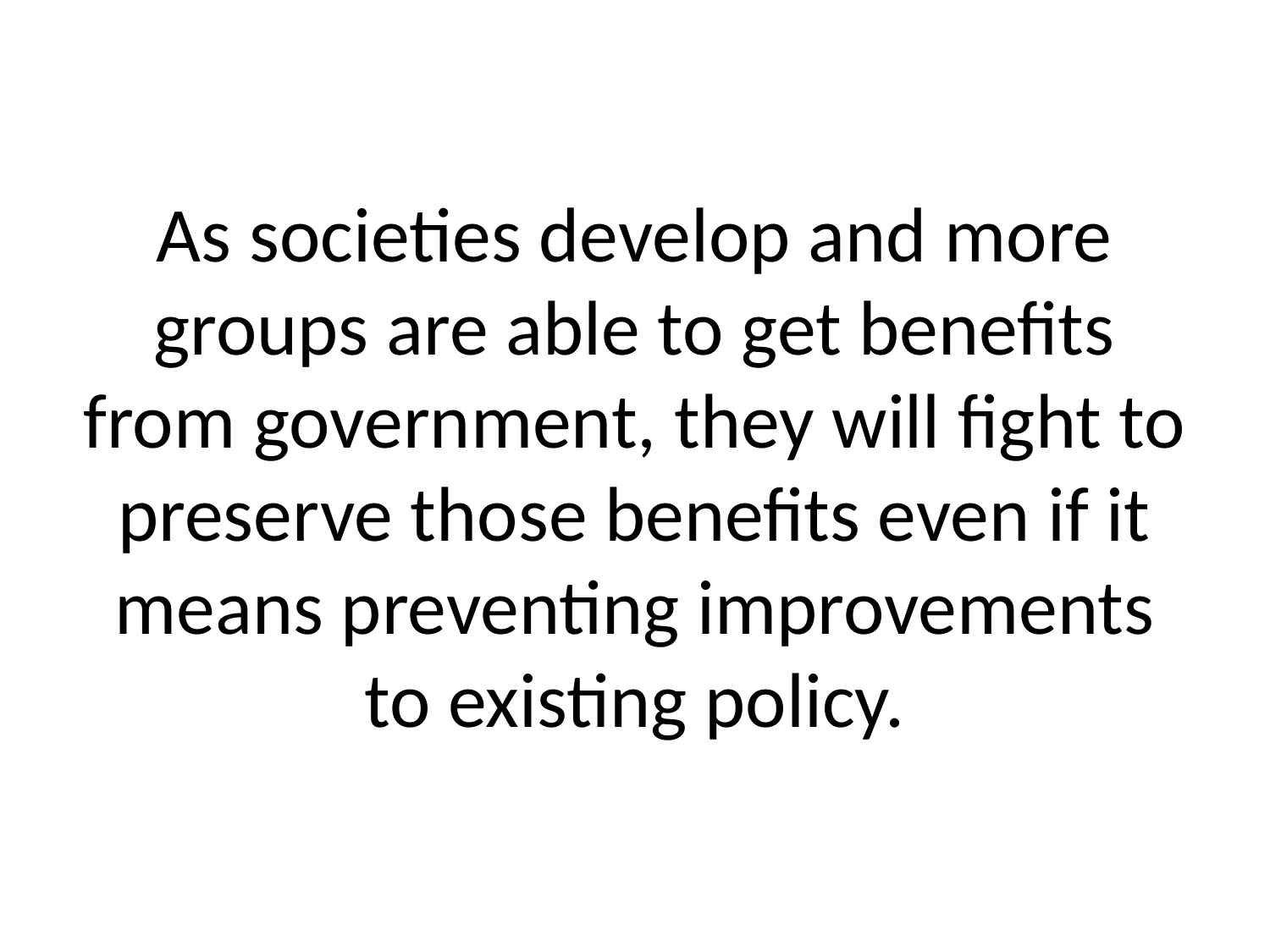

# As societies develop and more groups are able to get benefits from government, they will fight to preserve those benefits even if it means preventing improvements to existing policy.